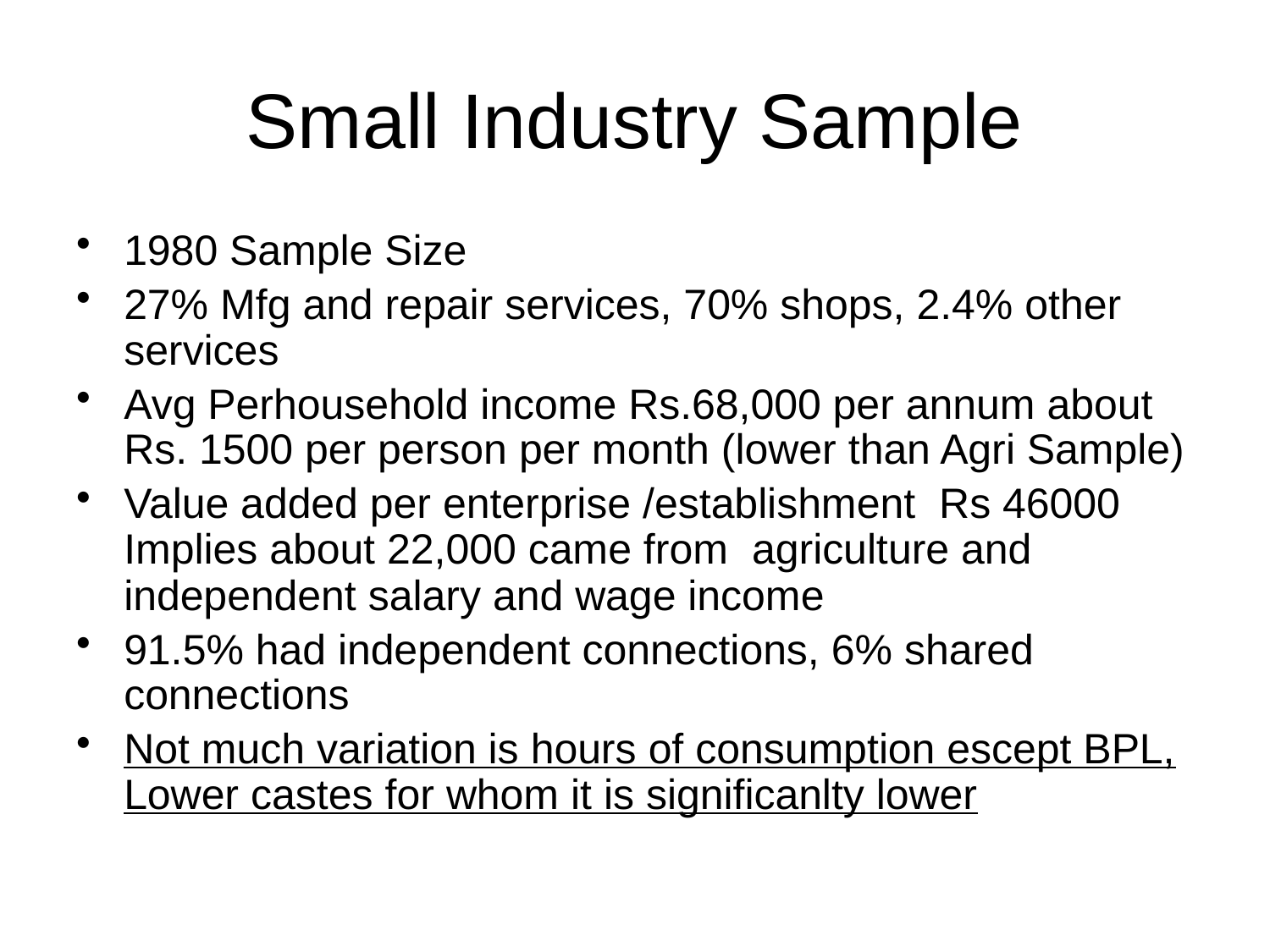

# Small Industry Sample
1980 Sample Size
27% Mfg and repair services, 70% shops, 2.4% other services
Avg Perhousehold income Rs.68,000 per annum about Rs. 1500 per person per month (lower than Agri Sample)
Value added per enterprise /establishment  Rs 46000 Implies about 22,000 came from  agriculture and independent salary and wage income
91.5% had independent connections, 6% shared connections
Not much variation is hours of consumption escept BPL, Lower castes for whom it is significanlty lower